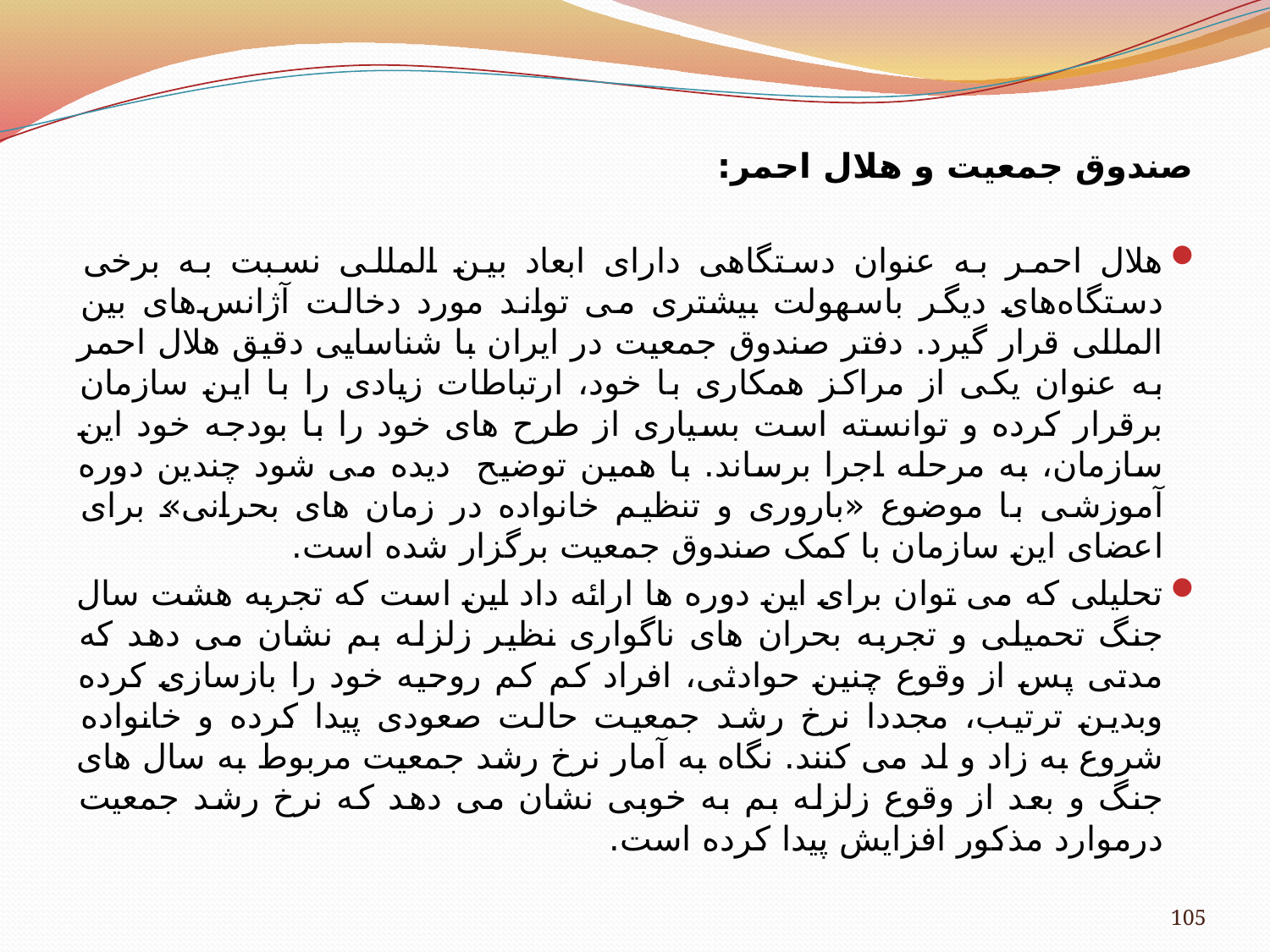

صندوق جمعیت و هلال احمر:

هلال احمر به عنوان دستگاهی دارای ابعاد بین المللی نسبت به برخی دستگاه‌های دیگر باسهولت بیشتری می تواند مورد دخالت آژانس‌های بین المللی قرار گیرد. دفتر صندوق جمعیت در ایران با شناسایی دقیق هلال احمر به عنوان یکی از مراکز همکاری با خود، ارتباطات زیادی را با این سازمان برقرار کرده و توانسته است بسیاری از طرح های خود را با بودجه خود این سازمان، به مرحله اجرا برساند. با همین توضیح  دیده می شود چندین دوره آموزشی با موضوع «باروری و تنظیم خانواده در زمان های بحرانی» برای اعضای این سازمان با کمک صندوق جمعیت برگزار شده است.
تحلیلی که می توان برای این دوره ها ارائه داد این است که تجربه هشت سال جنگ تحمیلی و تجربه بحران های ناگواری نظیر زلزله بم نشان می دهد که مدتی پس از وقوع چنین حوادثی، افراد کم کم روحیه خود را بازسازی کرده وبدین ترتیب، مجددا نرخ رشد جمعیت حالت صعودی پیدا کرده و خانواده شروع به زاد و لد می کنند. نگاه به آمار نرخ رشد جمعیت مربوط به سال های جنگ و بعد از وقوع زلزله بم به خوبی نشان می دهد که نرخ رشد جمعیت درموارد مذکور افزایش پیدا کرده است.
105